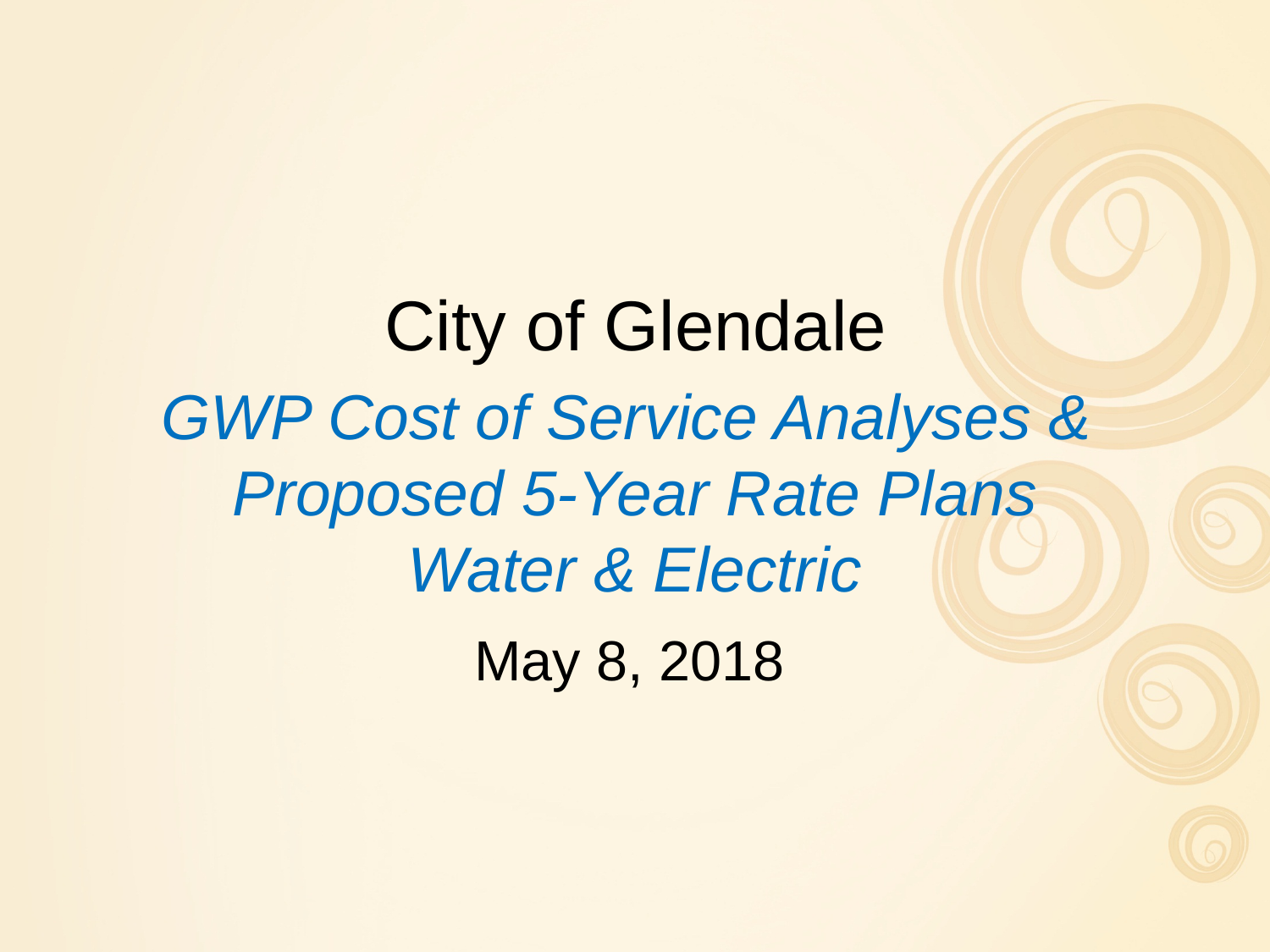

City of Glendale
GWP Cost of Service Analyses &
Proposed 5-Year Rate Plans
Water & Electric
May 8, 2018